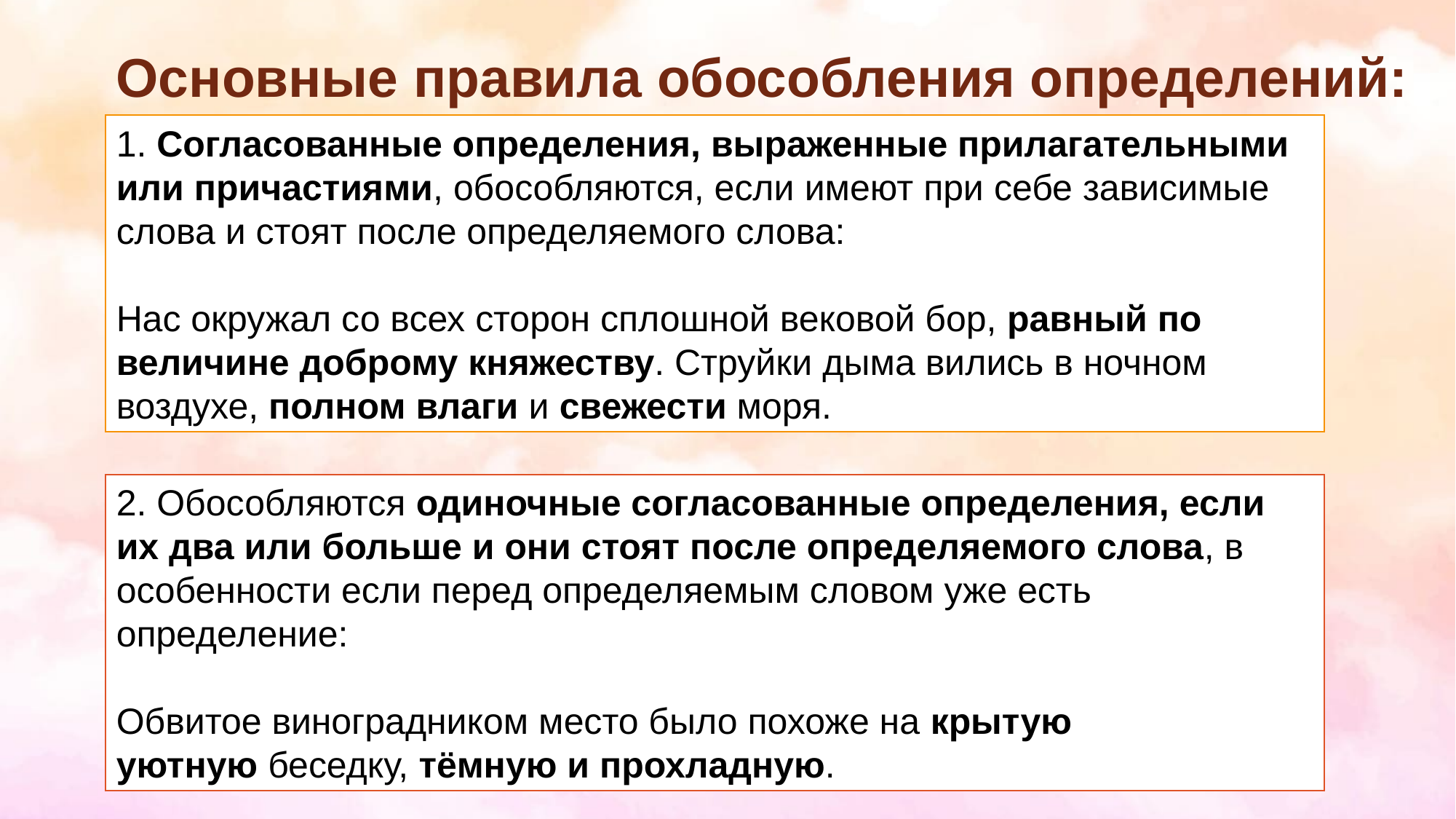

Основные правила обособления определений:
1. Согласованные определения, выраженные прилагательными или причастиями, обособляются, если имеют при себе зависимые слова и стоят после определяемого слова:

Нас окружал со всех сторон сплошной вековой бор, равный по величине доброму княжеству. Струйки дыма вились в ночном воздухе, полном влаги и свежести моря.
2. Обособляются одиночные согласованные определения, если их два или больше и они стоят после определяемого слова, в особенности если перед определяемым словом уже есть определение:

Обвитое виноградником место было похоже на крытую уютную беседку, тёмную и прохладную.